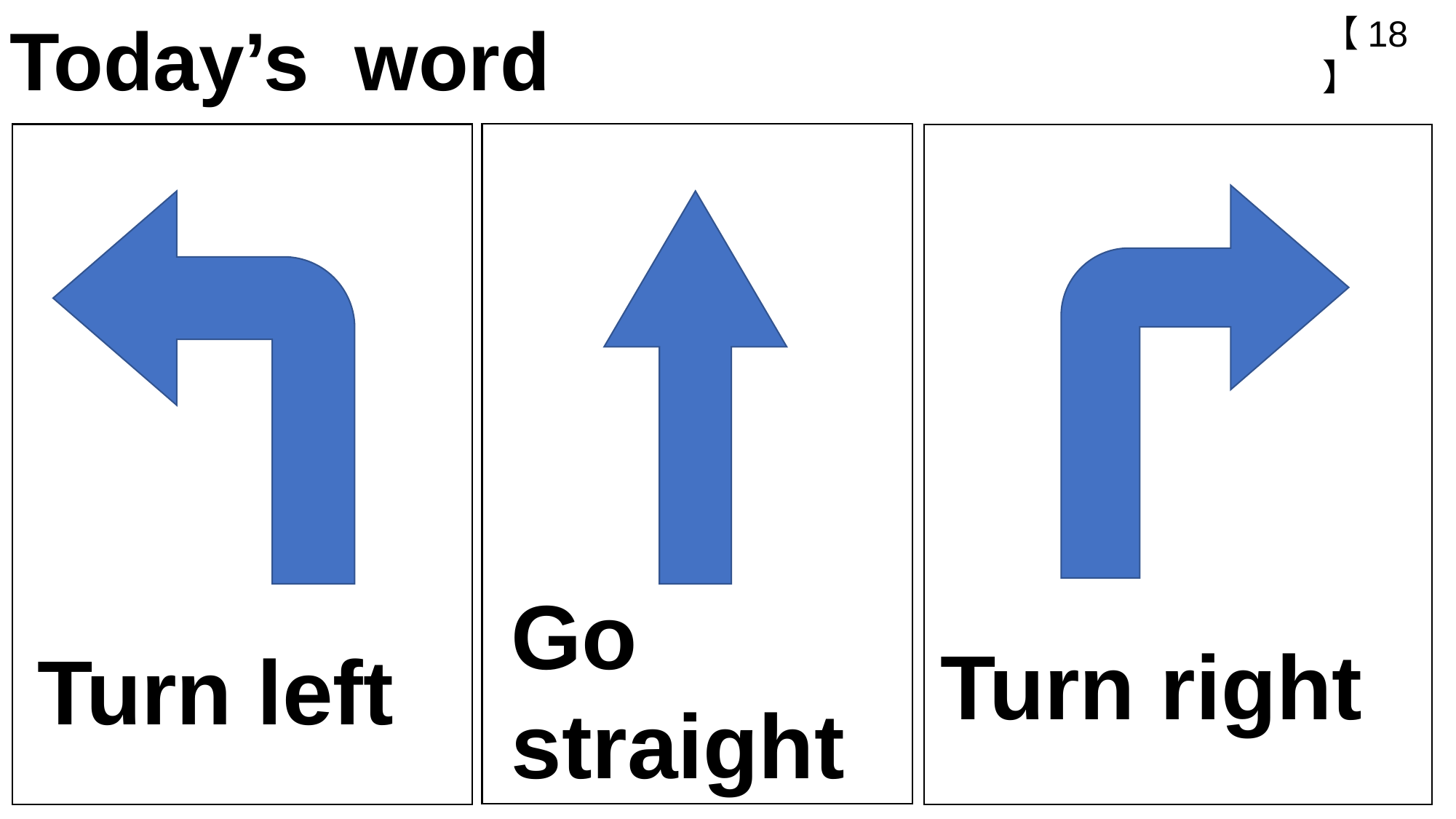

Today’s  word
【18】

Go straight
Turn right
Turn left